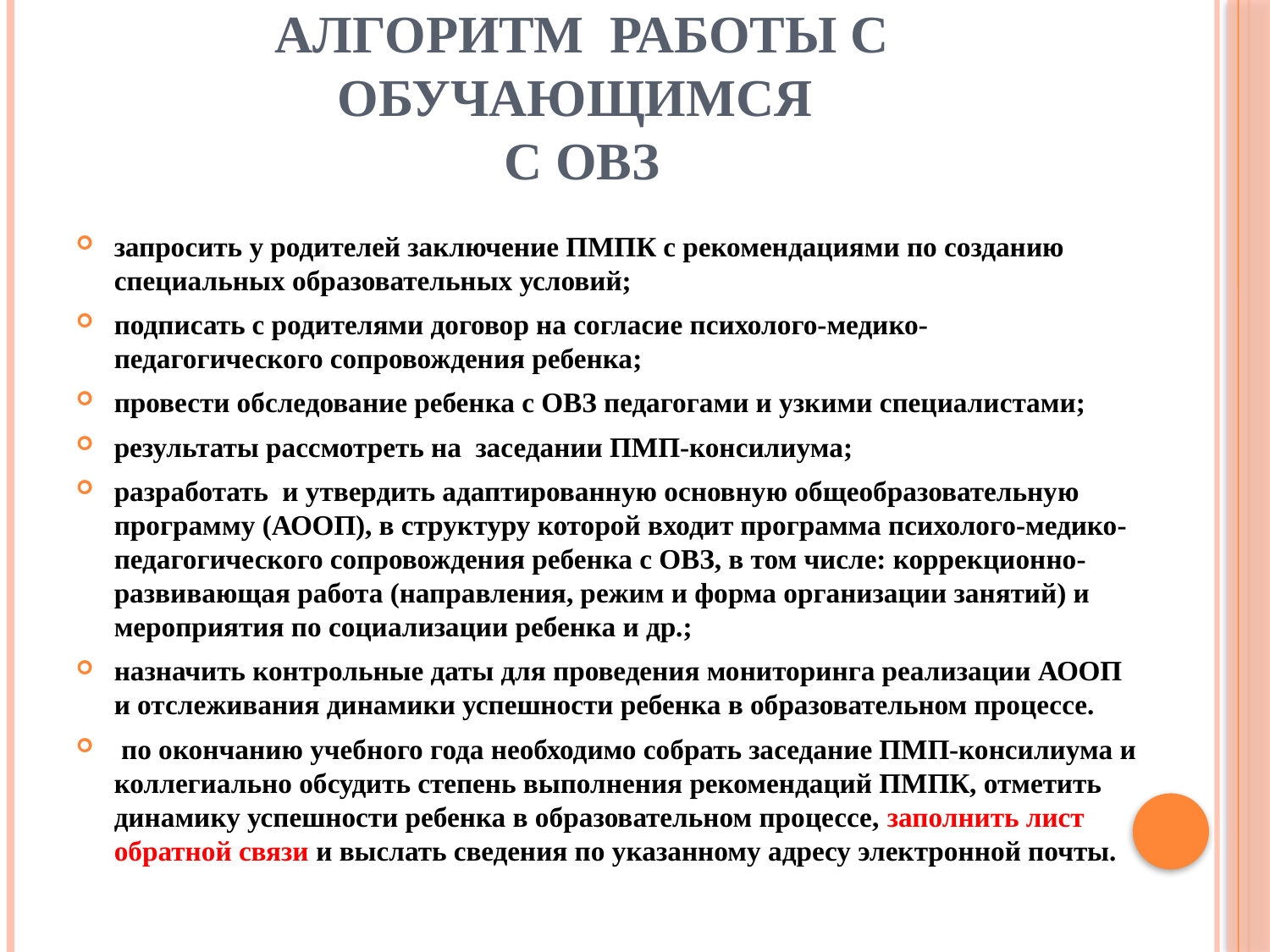

# Алгоритм  работы с обучающимся с ОВЗ
запросить у родителей заключение ПМПК с рекомендациями по созданию специальных образовательных условий;
подписать с родителями договор на согласие психолого-медико-педагогического сопровождения ребенка;
провести обследование ребенка с ОВЗ педагогами и узкими специалистами;
результаты рассмотреть на  заседании ПМП-консилиума;
разработать  и утвердить адаптированную основную общеобразовательную программу (АООП), в структуру которой входит программа психолого-медико-педагогического сопровождения ребенка с ОВЗ, в том числе: коррекционно-развивающая работа (направления, режим и форма организации занятий) и мероприятия по социализации ребенка и др.;
назначить контрольные даты для проведения мониторинга реализации АООП и отслеживания динамики успешности ребенка в образовательном процессе.
 по окончанию учебного года необходимо собрать заседание ПМП-консилиума и коллегиально обсудить степень выполнения рекомендаций ПМПК, отметить динамику успешности ребенка в образовательном процессе, заполнить лист обратной связи и выслать сведения по указанному адресу электронной почты.